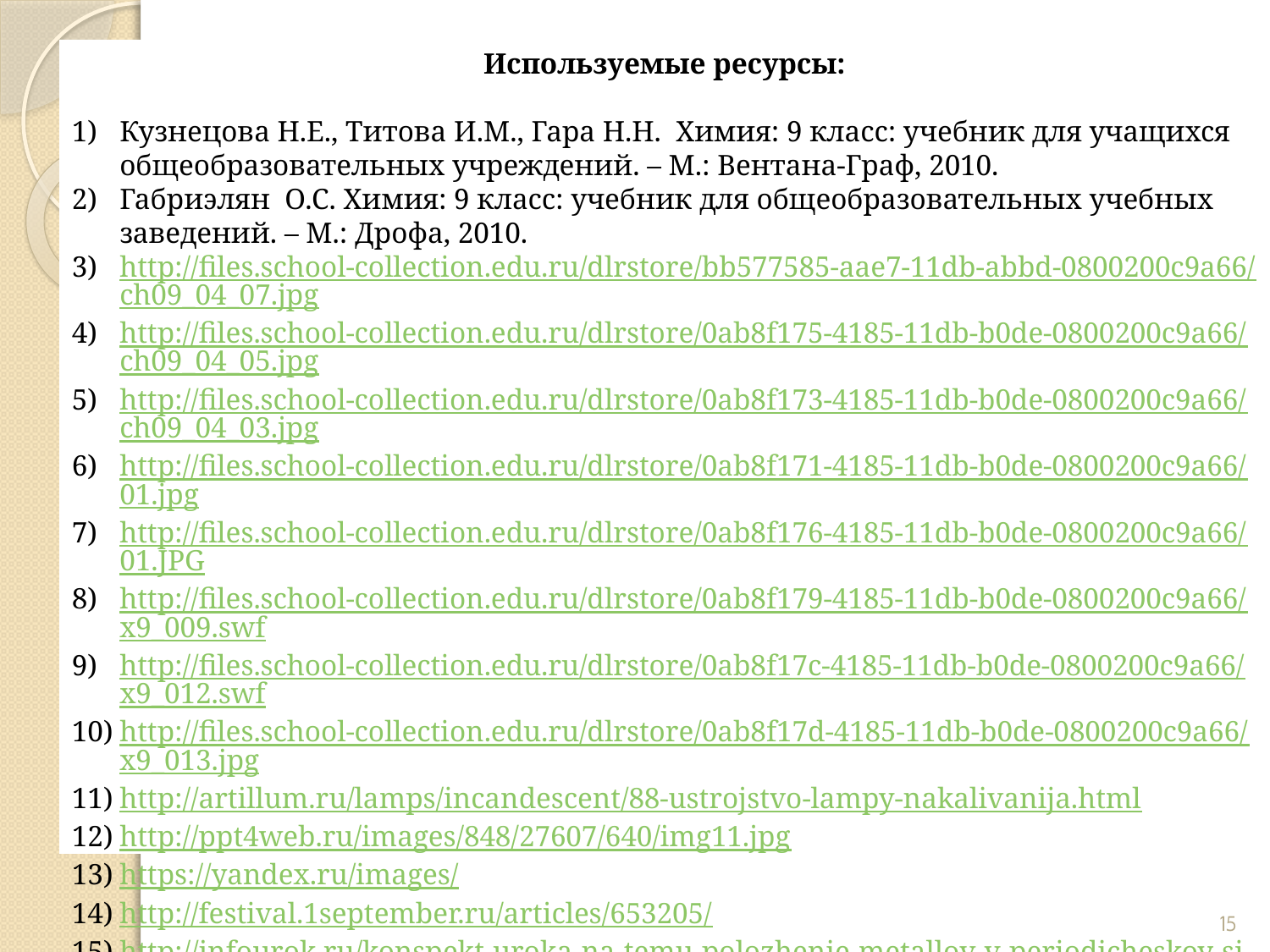

Используемые ресурсы:

Кузнецова Н.Е., Титова И.М., Гара Н.Н.  Химия: 9 класс: учебник для учащихся общеобразовательных учреждений. – М.: Вентана-Граф, 2010.
Габриэлян  О.С. Химия: 9 класс: учебник для общеобразовательных учебных заведений. – М.: Дрофа, 2010.
http://files.school-collection.edu.ru/dlrstore/bb577585-aae7-11db-abbd-0800200c9a66/ch09_04_07.jpg
http://files.school-collection.edu.ru/dlrstore/0ab8f175-4185-11db-b0de-0800200c9a66/ch09_04_05.jpg
http://files.school-collection.edu.ru/dlrstore/0ab8f173-4185-11db-b0de-0800200c9a66/ch09_04_03.jpg
http://files.school-collection.edu.ru/dlrstore/0ab8f171-4185-11db-b0de-0800200c9a66/01.jpg
http://files.school-collection.edu.ru/dlrstore/0ab8f176-4185-11db-b0de-0800200c9a66/01.JPG
http://files.school-collection.edu.ru/dlrstore/0ab8f179-4185-11db-b0de-0800200c9a66/x9_009.swf
http://files.school-collection.edu.ru/dlrstore/0ab8f17c-4185-11db-b0de-0800200c9a66/x9_012.swf
http://files.school-collection.edu.ru/dlrstore/0ab8f17d-4185-11db-b0de-0800200c9a66/x9_013.jpg
http://artillum.ru/lamps/incandescent/88-ustrojstvo-lampy-nakalivanija.html
http://ppt4web.ru/images/848/27607/640/img11.jpg
https://yandex.ru/images/
http://festival.1september.ru/articles/653205/
http://infourok.ru/konspekt-uroka-na-temu-polozhenie-metallov-v-periodicheskoy-sisteme-di-mendeleeva-305629.html

15